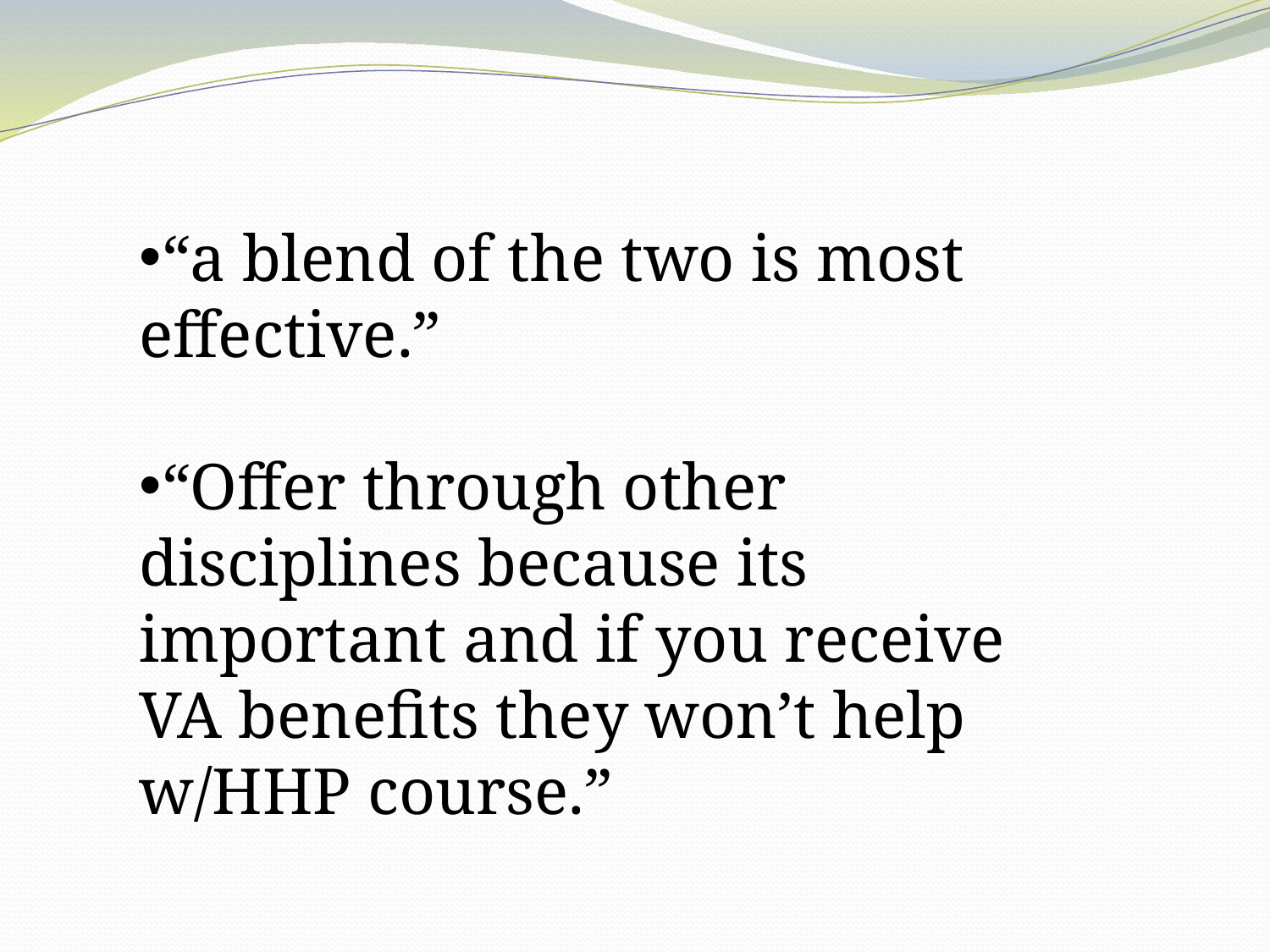

“a blend of the two is most effective.”

“Offer through other disciplines because its important and if you receive VA benefits they won’t help w/HHP course.”